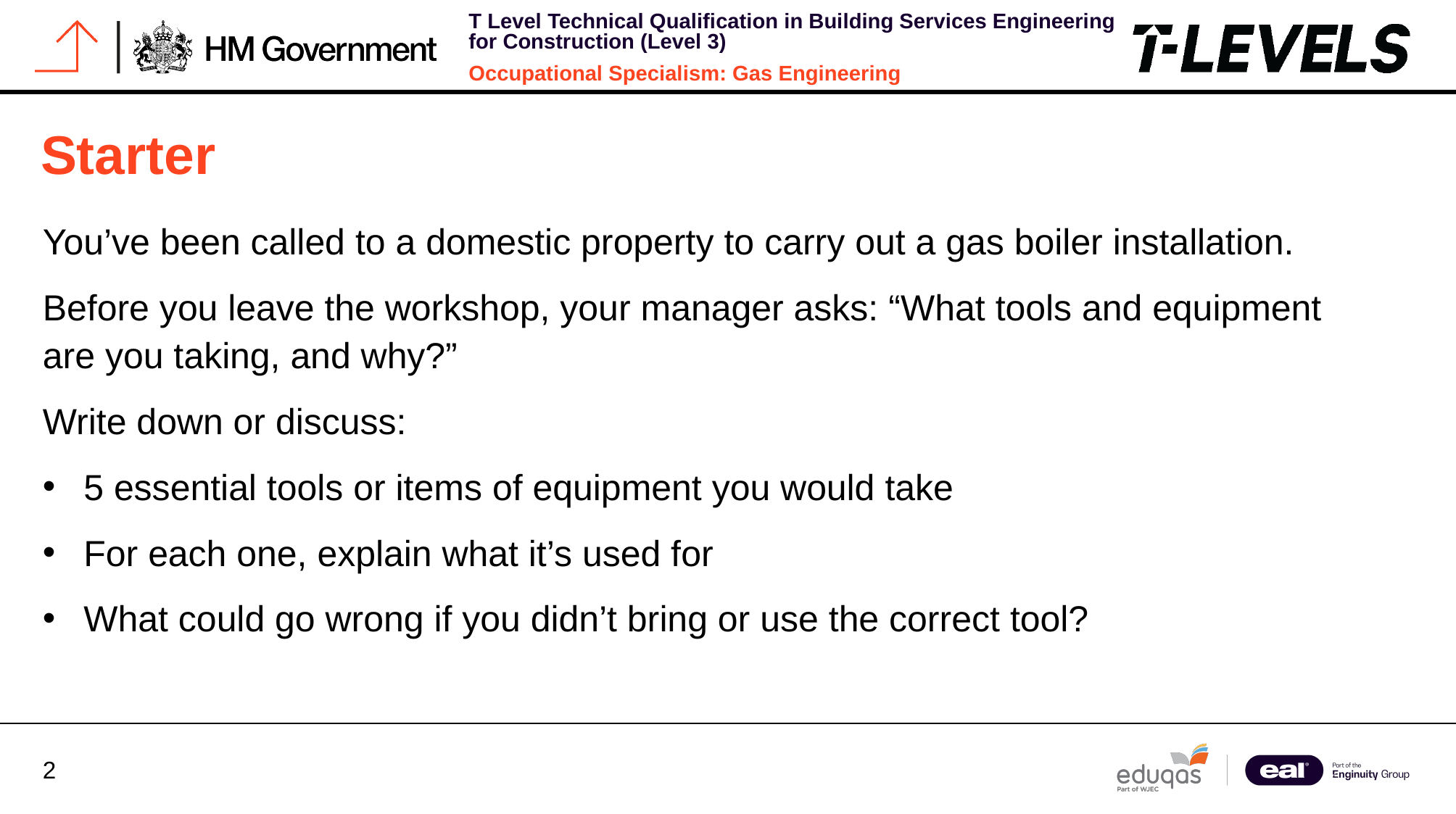

# Starter
You’ve been called to a domestic property to carry out a gas boiler installation.
Before you leave the workshop, your manager asks: “What tools and equipment are you taking, and why?”
Write down or discuss:
5 essential tools or items of equipment you would take
For each one, explain what it’s used for
What could go wrong if you didn’t bring or use the correct tool?